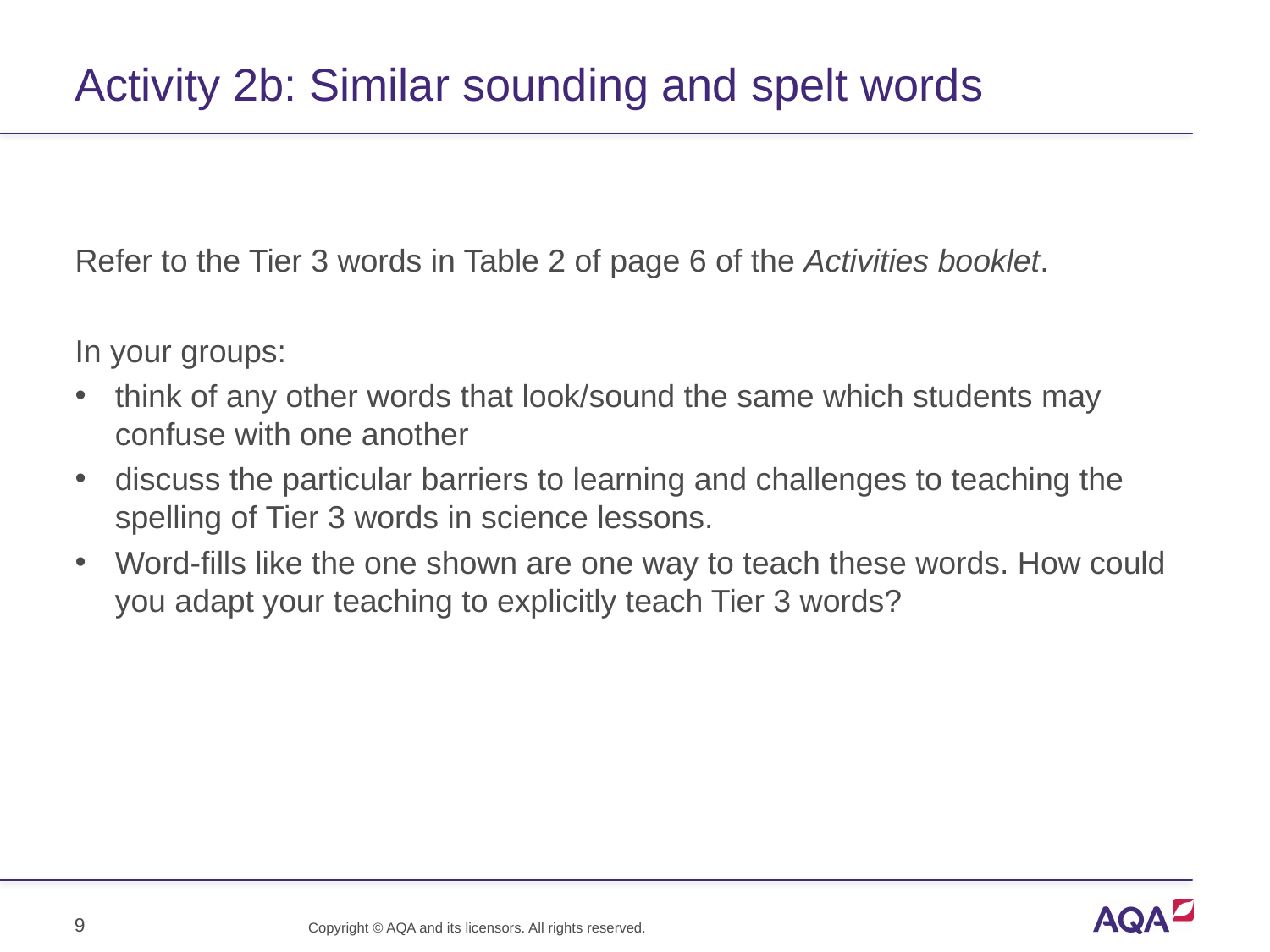

# Activity 2b: Similar sounding and spelt words
Refer to the Tier 3 words in Table 2 of page 6 of the Activities booklet.

In your groups:
think of any other words that look/sound the same which students may confuse with one another
discuss the particular barriers to learning and challenges to teaching the spelling of Tier 3 words in science lessons.
Word-fills like the one shown are one way to teach these words. How could you adapt your teaching to explicitly teach Tier 3 words?

9
Copyright © AQA and its licensors. All rights reserved.